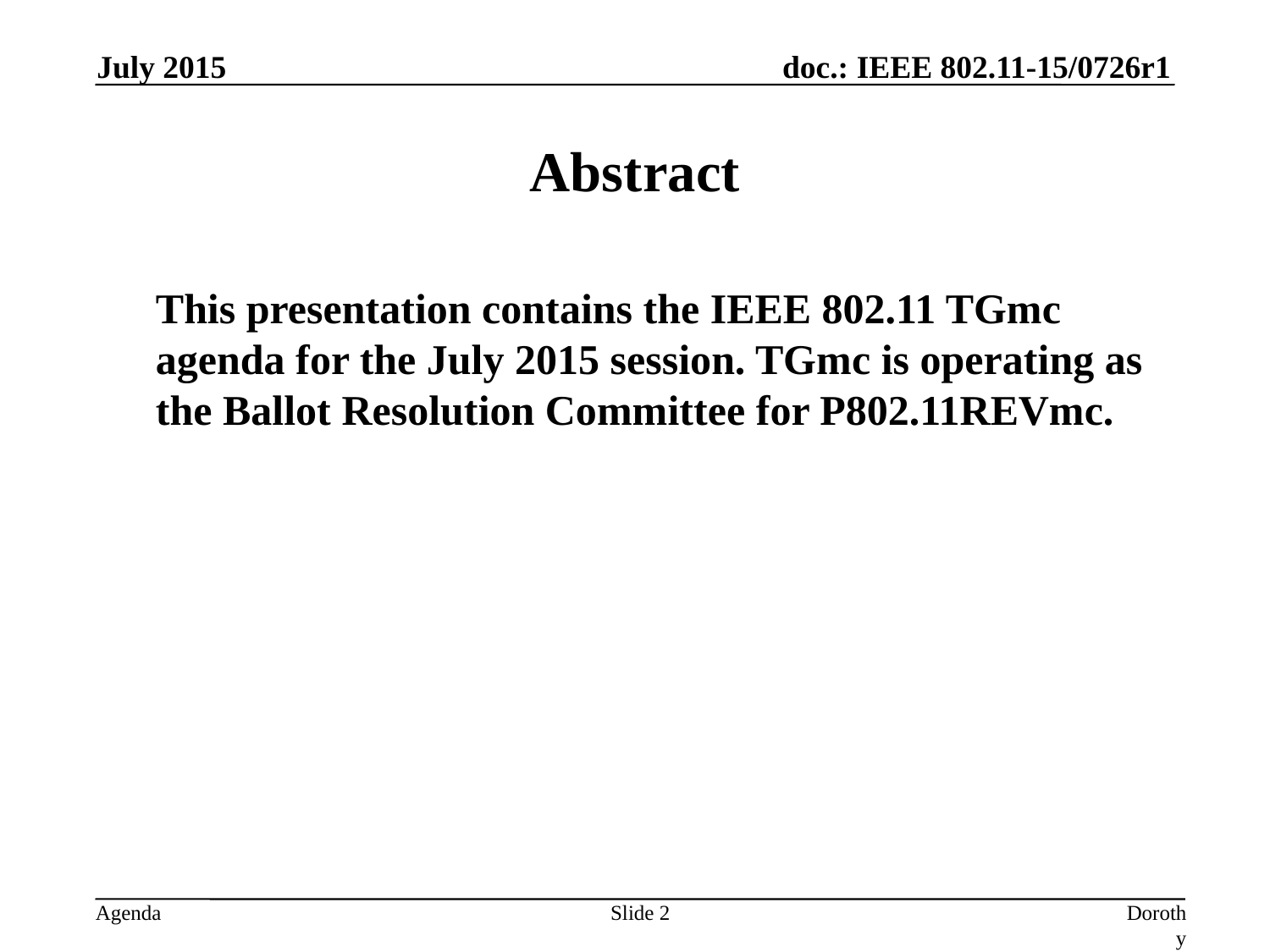

July 2015
# Abstract
	This presentation contains the IEEE 802.11 TGmc agenda for the July 2015 session. TGmc is operating as the Ballot Resolution Committee for P802.11REVmc.
Slide 2
Dorothy Stanley, HP-Aruba Networks